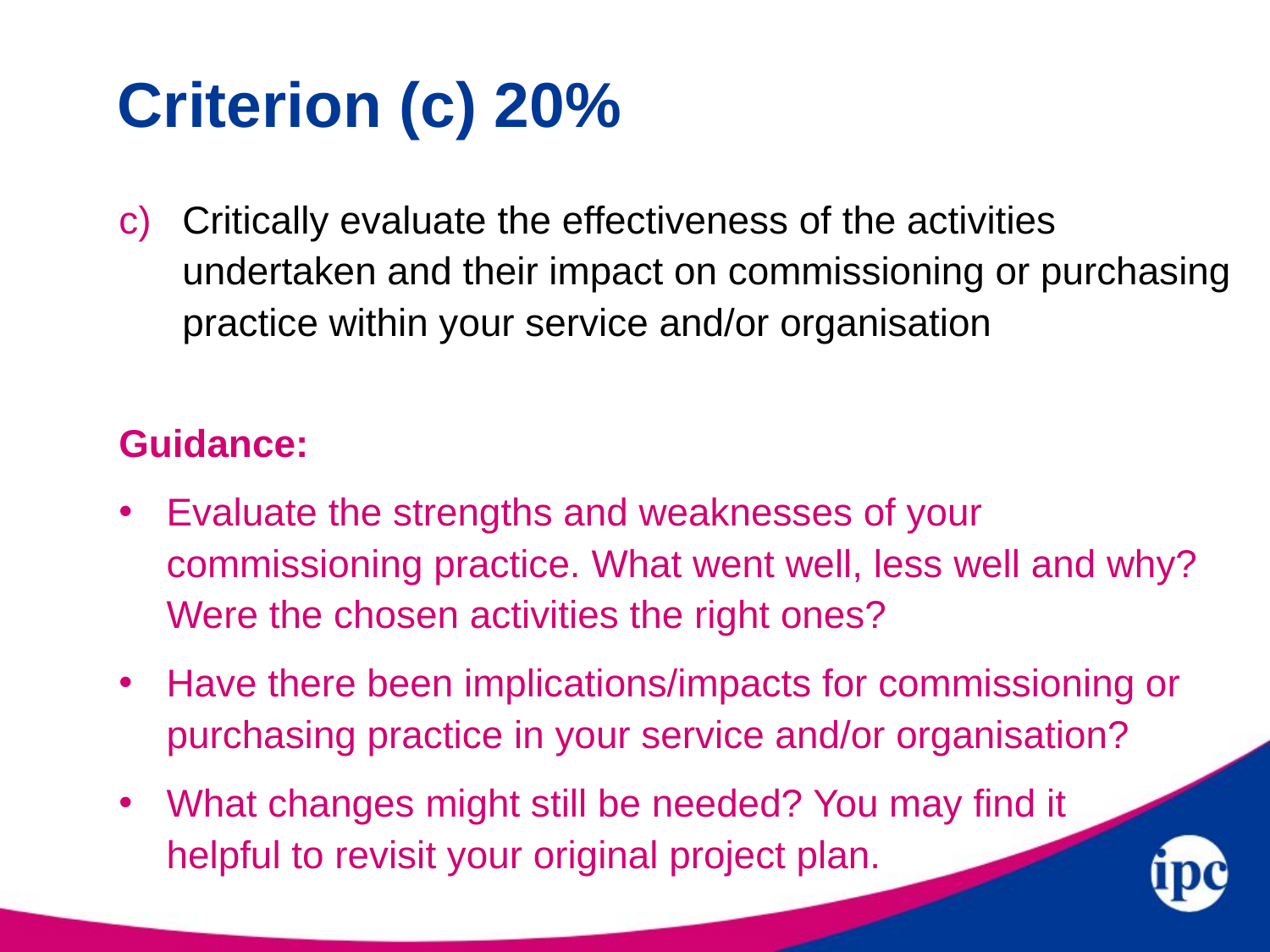

# Criterion (c) 20%
Critically evaluate the effectiveness of the activities undertaken and their impact on commissioning or purchasing practice within your service and/or organisation

Guidance:
Evaluate the strengths and weaknesses of your commissioning practice. What went well, less well and why? Were the chosen activities the right ones?
Have there been implications/impacts for commissioning or purchasing practice in your service and/or organisation?
What changes might still be needed? You may find it         helpful to revisit your original project plan.